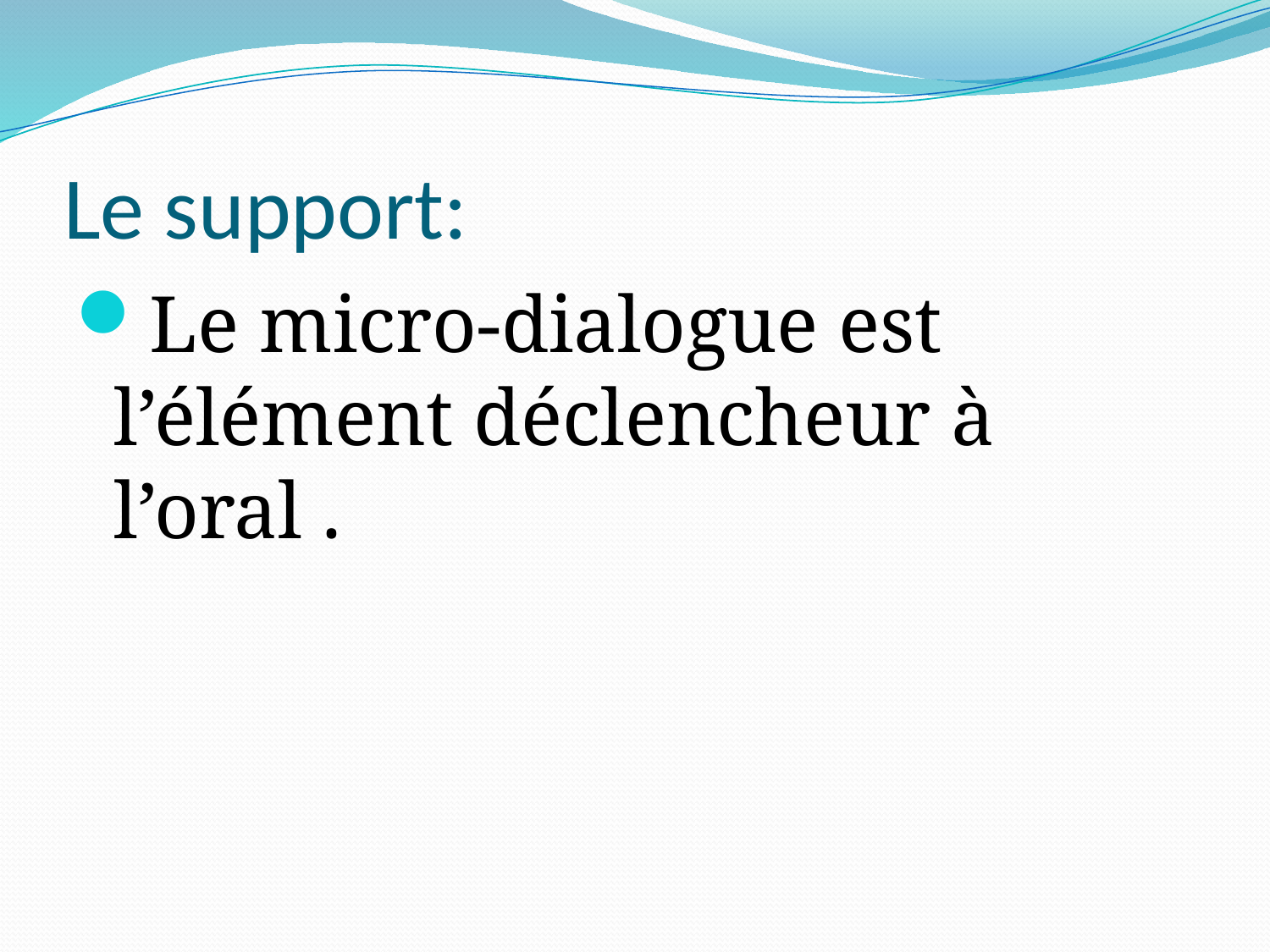

# Le support:
Le micro-dialogue est l’élément déclencheur à l’oral .